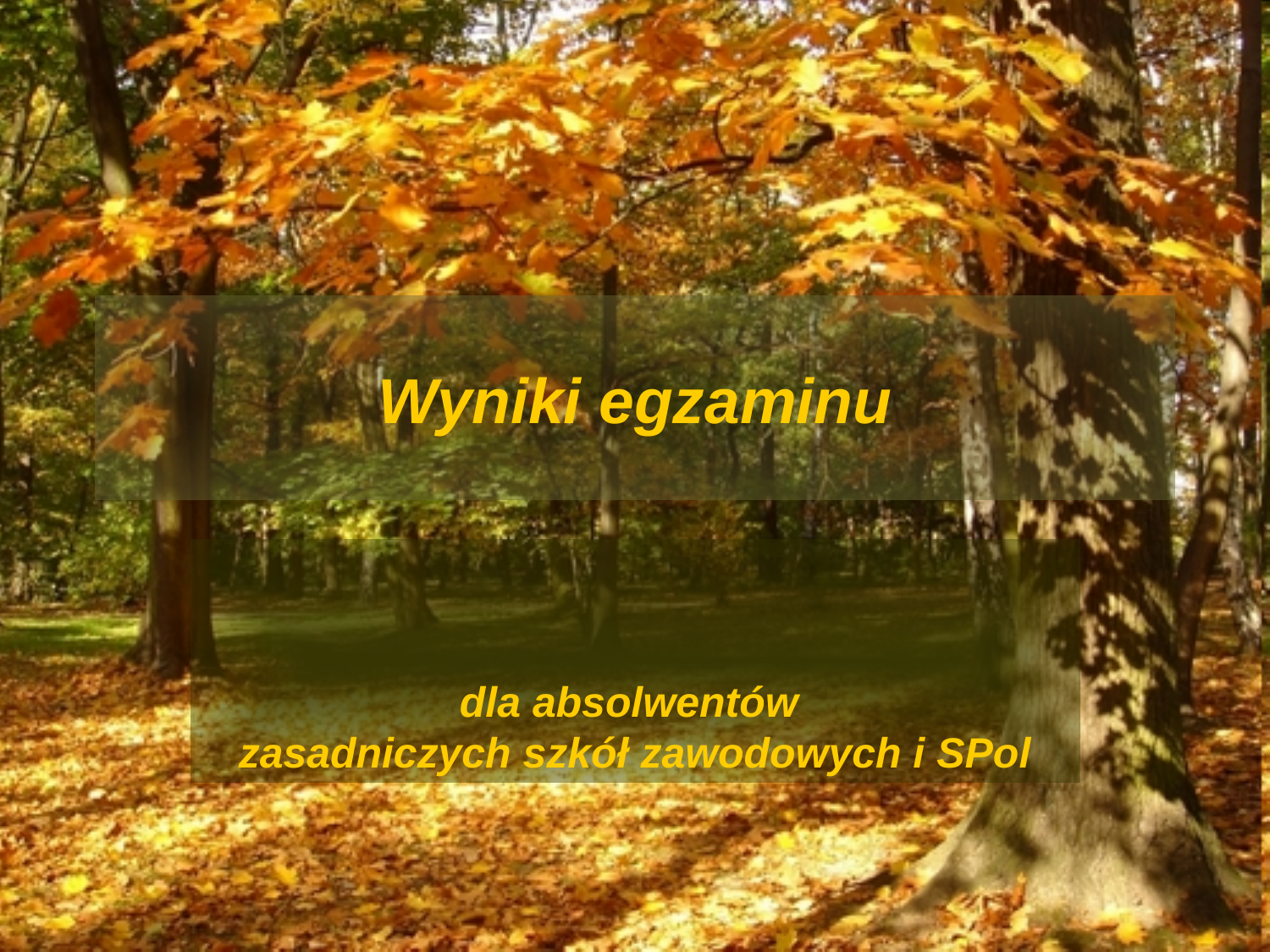

# Wyniki egzaminu
dla absolwentów
zasadniczych szkół zawodowych i SPol